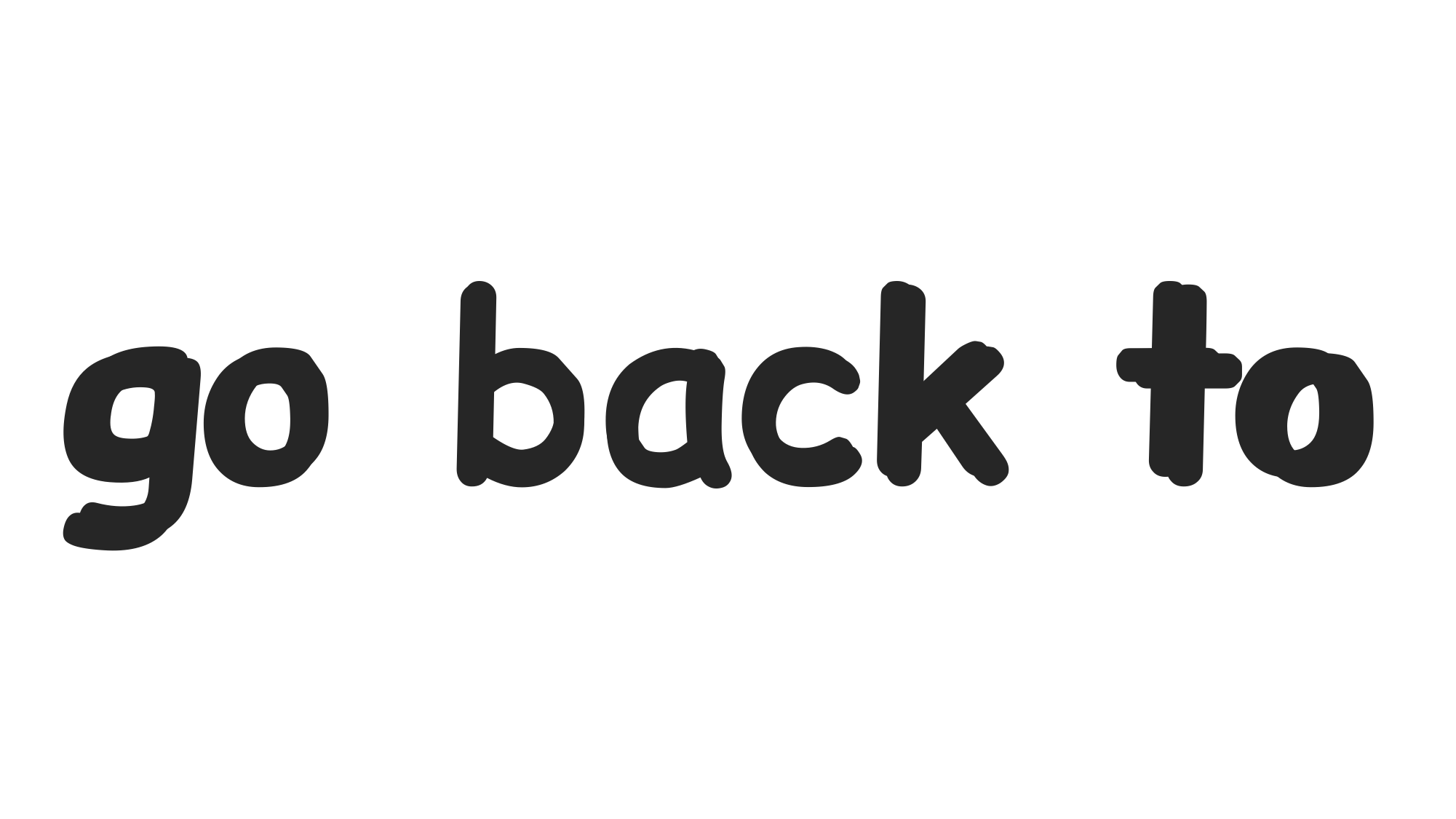

# go back to
go back to